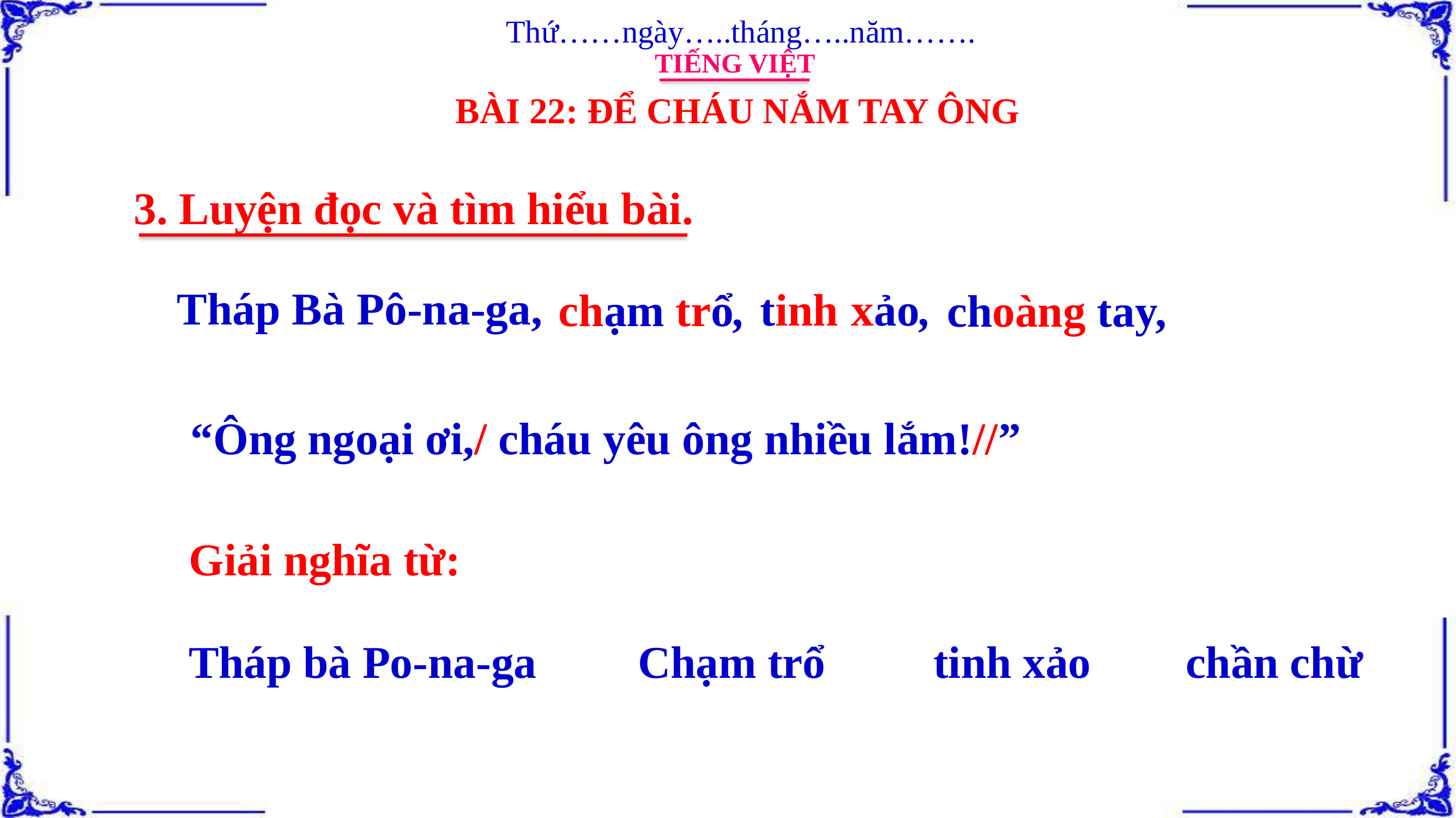

Thứ……ngày…..tháng…..năm…….
TIẾNG VIỆT
BÀI 22: ĐỂ CHÁU NẮM TAY ÔNG
3. Luyện đọc và tìm hiểu bài.
Tháp Bà Pô-na-ga,
tinh xảo,
chạm trổ,
choàng tay,
“Ông ngoại ơi,/ cháu yêu ông nhiều lắm!//”
Giải nghĩa từ:
chần chừ
tinh xảo
Chạm trổ
Tháp bà Po-na-ga